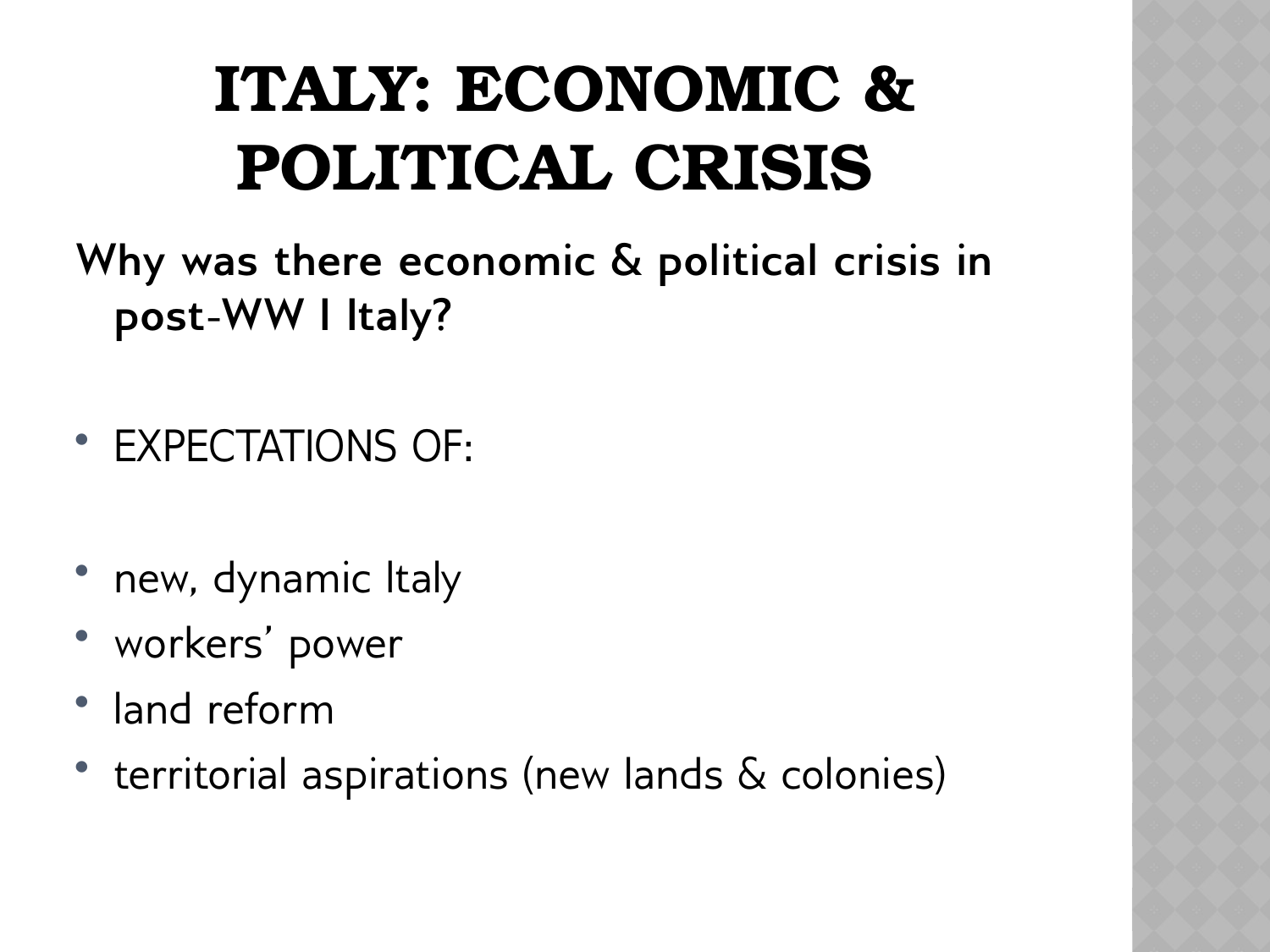

# Italy: economic & political crisis
Why was there economic & political crisis in post-WW I Italy?

EXPECTATIONS OF:

new, dynamic Italy
workers’ power
land reform
territorial aspirations (new lands & colonies)